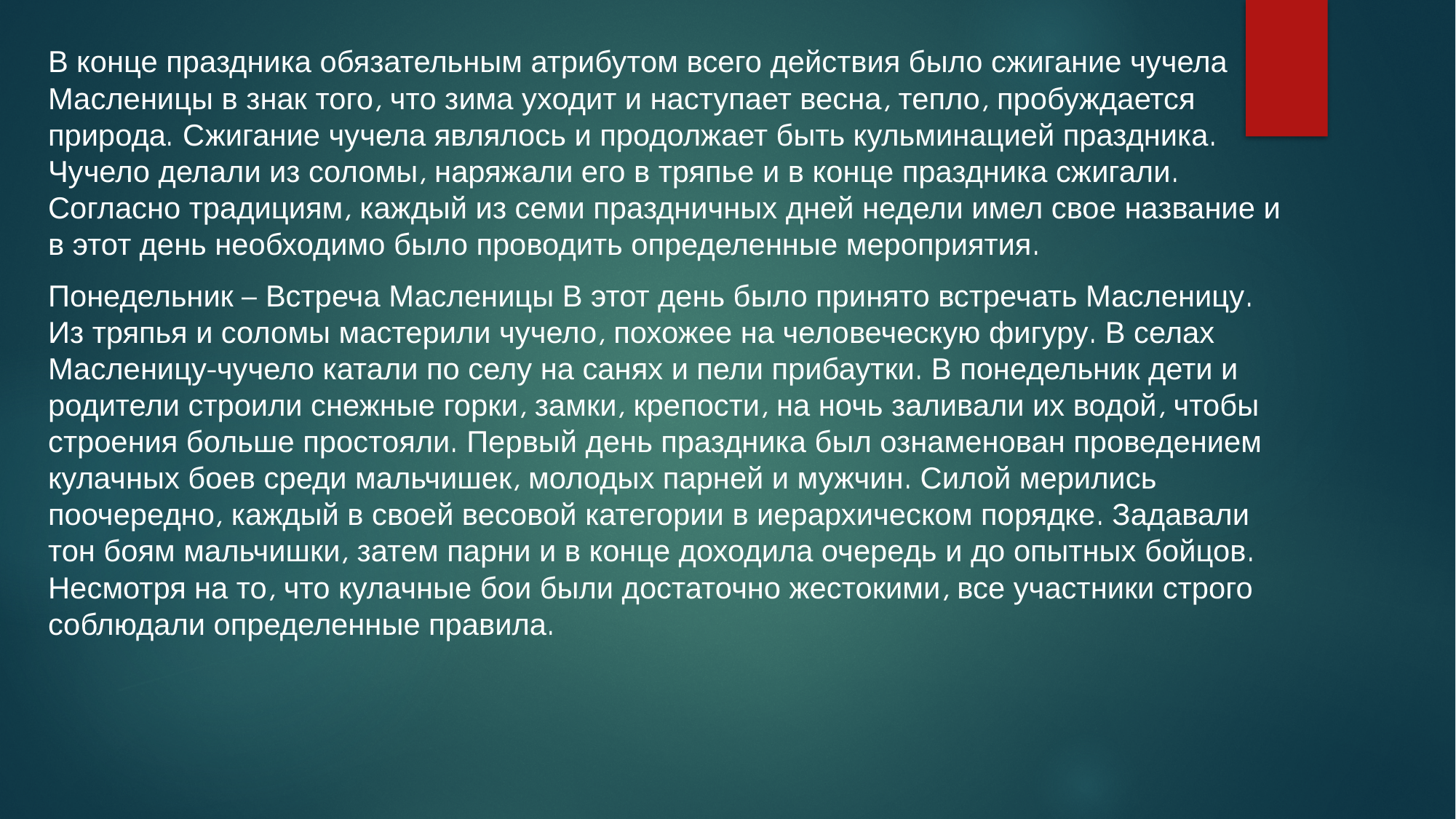

В конце праздника обязательным атрибутом всего действия было сжигание чучела Масленицы в знак того, что зима уходит и наступает весна, тепло, пробуждается природа. Сжигание чучела являлось и продолжает быть кульминацией праздника. Чучело делали из соломы, наряжали его в тряпье и в конце праздника сжигали. Согласно традициям, каждый из семи праздничных дней недели имел свое название и в этот день необходимо было проводить определенные мероприятия.
Понедельник – Встреча Масленицы В этот день было принято встречать Масленицу. Из тряпья и соломы мастерили чучело, похожее на человеческую фигуру. В селах Масленицу-чучело катали по селу на санях и пели прибаутки. В понедельник дети и родители строили снежные горки, замки, крепости, на ночь заливали их водой, чтобы строения больше простояли. Первый день праздника был ознаменован проведением кулачных боев среди мальчишек, молодых парней и мужчин. Силой мерились поочередно, каждый в своей весовой категории в иерархическом порядке. Задавали тон боям мальчишки, затем парни и в конце доходила очередь и до опытных бойцов. Несмотря на то, что кулачные бои были достаточно жестокими, все участники строго соблюдали определенные правила.